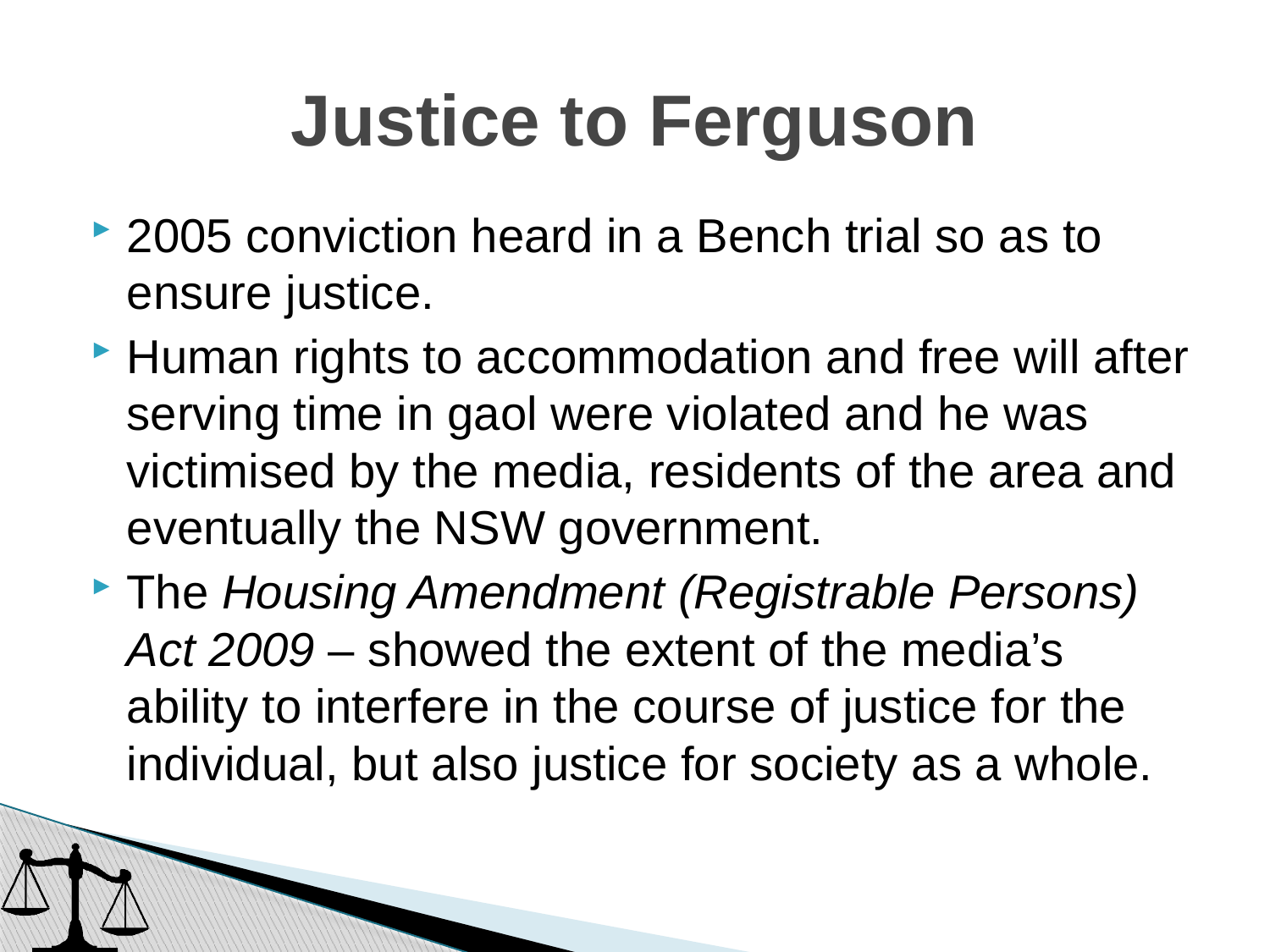

# Justice to Ferguson
2005 conviction heard in a Bench trial so as to ensure justice.
Human rights to accommodation and free will after serving time in gaol were violated and he was victimised by the media, residents of the area and eventually the NSW government.
The Housing Amendment (Registrable Persons) Act 2009 – showed the extent of the media’s ability to interfere in the course of justice for the individual, but also justice for society as a whole.